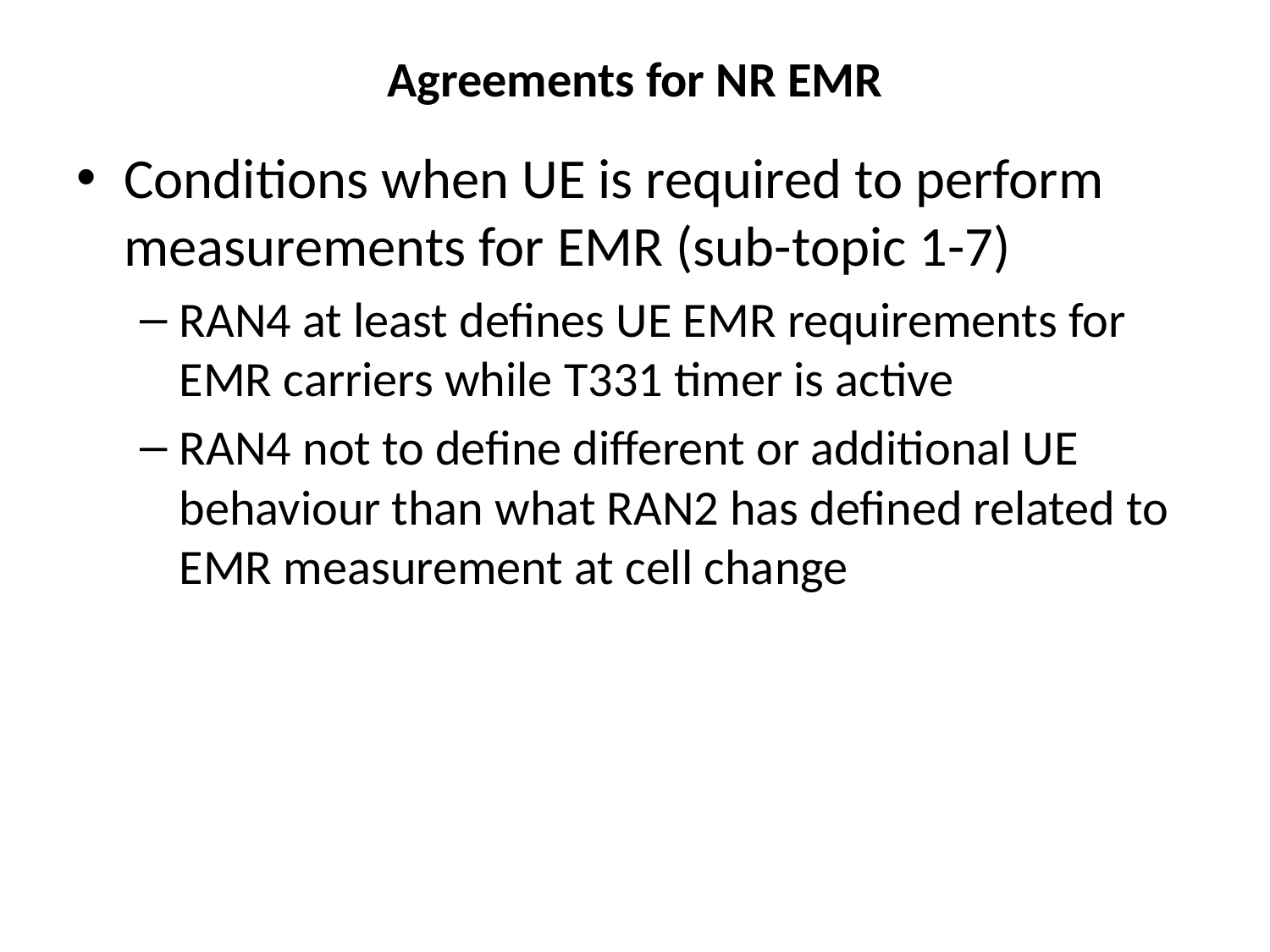

# Agreements for NR EMR
Conditions when UE is required to perform measurements for EMR (sub-topic 1-7)
RAN4 at least defines UE EMR requirements for EMR carriers while T331 timer is active
RAN4 not to define different or additional UE behaviour than what RAN2 has defined related to EMR measurement at cell change